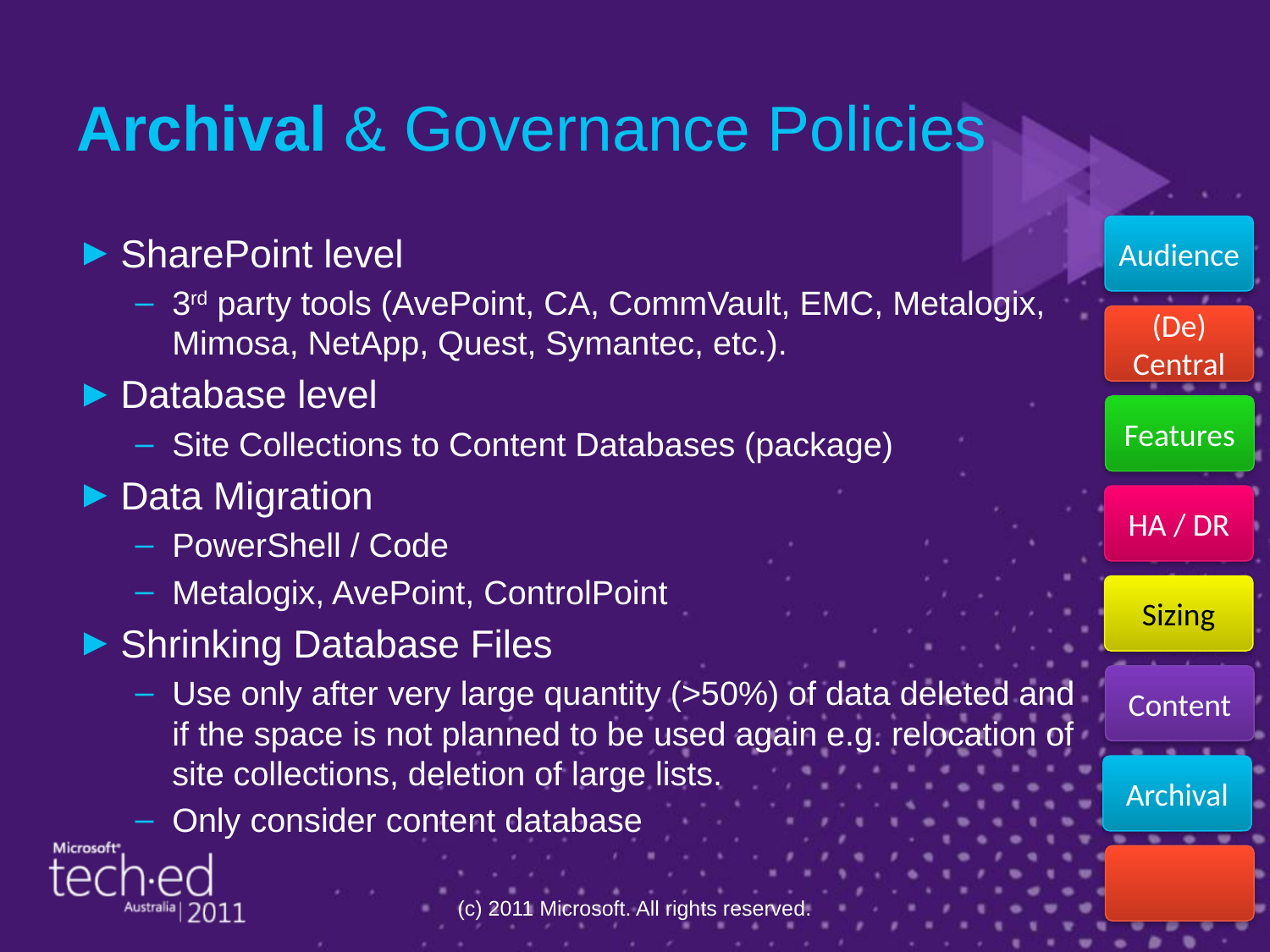

# Archival & Governance Policies
Audience
SharePoint level
3rd party tools (AvePoint, CA, CommVault, EMC, Metalogix, Mimosa, NetApp, Quest, Symantec, etc.).
Database level
Site Collections to Content Databases (package)
Data Migration
PowerShell / Code
Metalogix, AvePoint, ControlPoint
Shrinking Database Files
Use only after very large quantity (>50%) of data deleted and if the space is not planned to be used again e.g. relocation of site collections, deletion of large lists.
Only consider content database

(De) Central
Features
HA / DR
Sizing
Content
Archival

(c) 2011 Microsoft. All rights reserved.